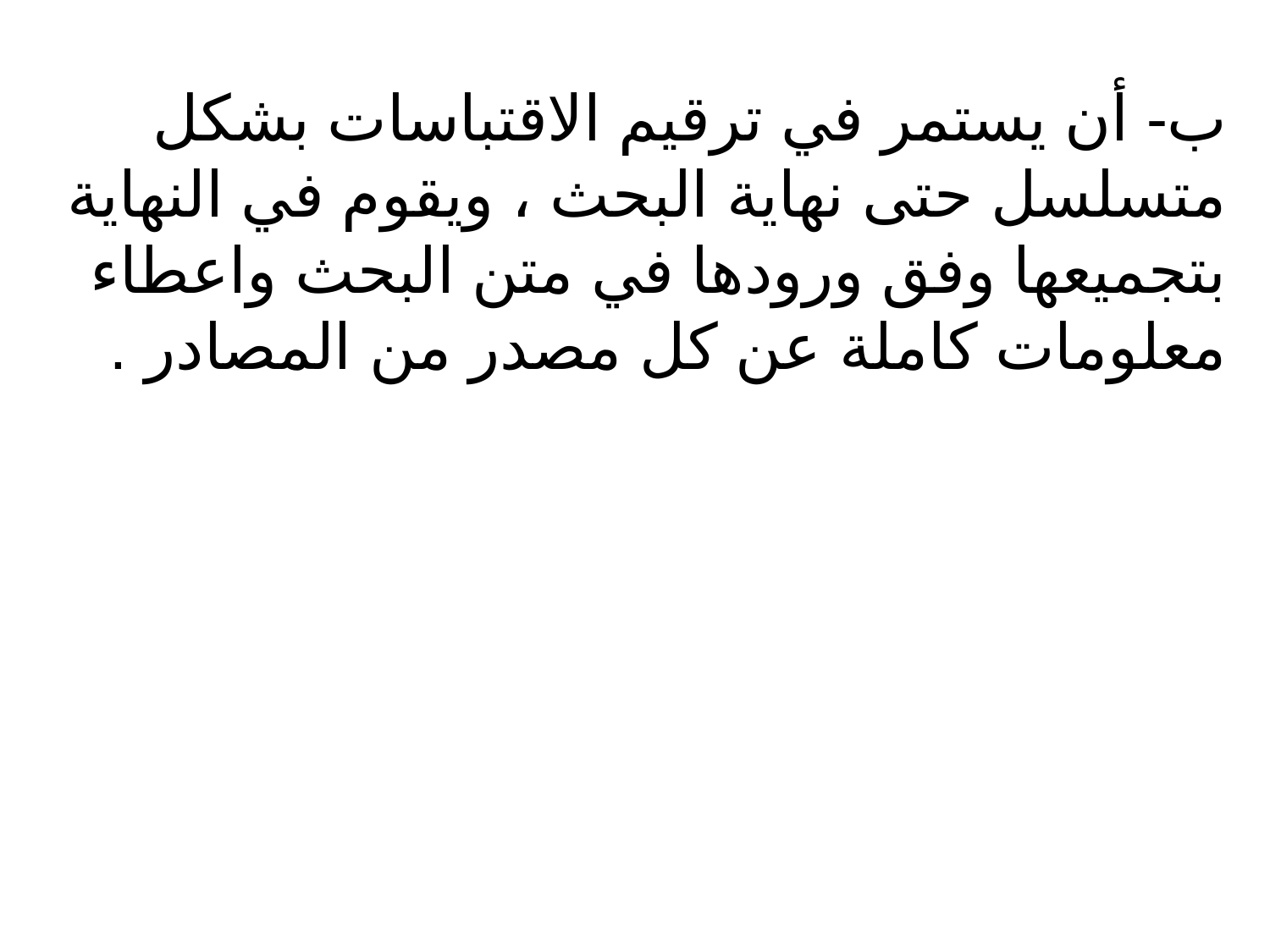

ب- أن يستمر في ترقيم الاقتباسات بشكل متسلسل حتى نهاية البحث ، ويقوم في النهاية بتجميعها وفق ورودها في متن البحث واعطاء معلومات كاملة عن كل مصدر من المصادر .